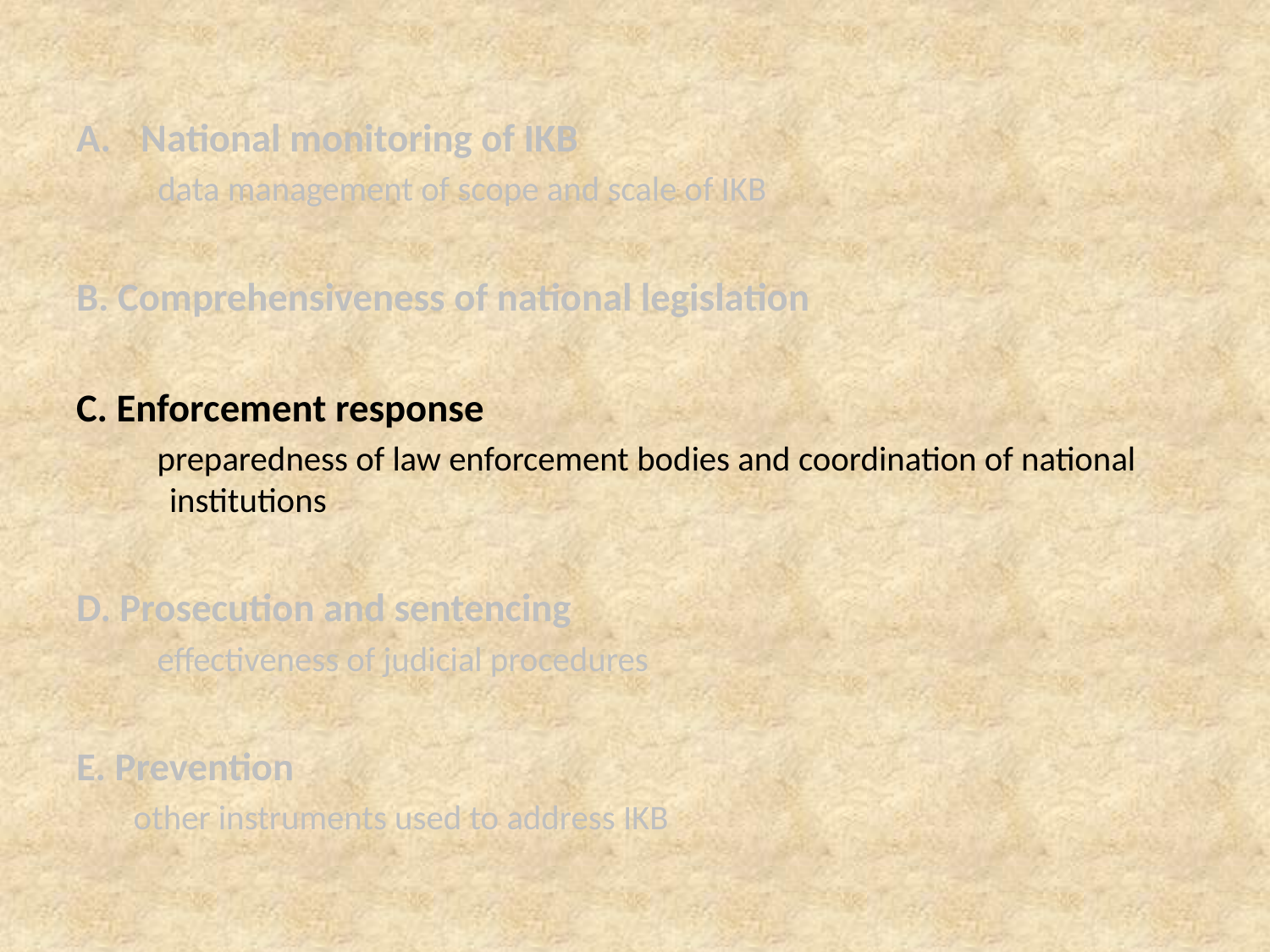

National monitoring of IKB
    data management of scope and scale of IKB

B. Comprehensiveness of national legislation

C. Enforcement response
   preparedness of law enforcement bodies and coordination of national institutions

D. Prosecution and sentencing
   effectiveness of judicial procedures

E. Prevention
other instruments used to address IKB